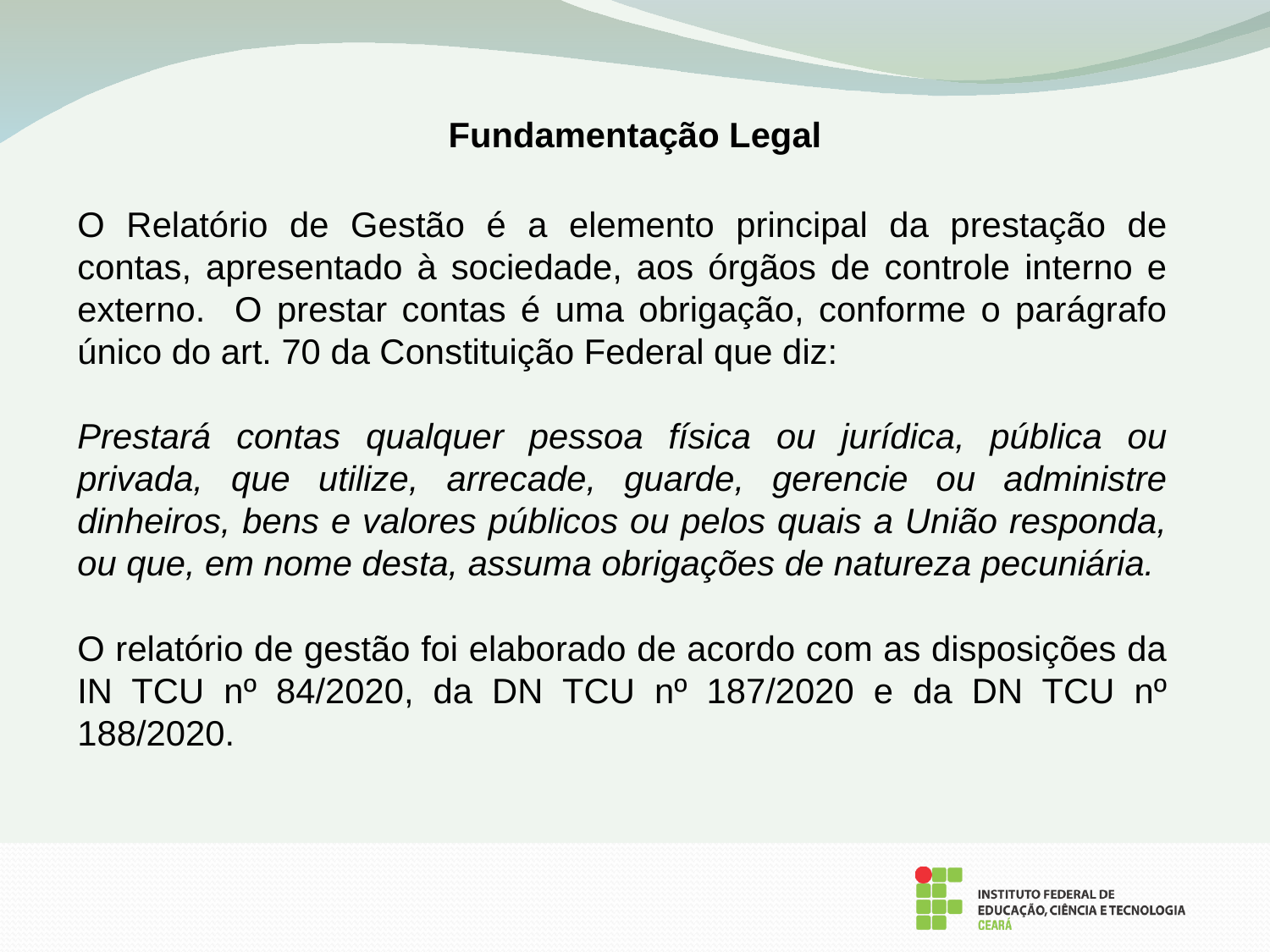

Fundamentação Legal
O Relatório de Gestão é a elemento principal da prestação de contas, apresentado à sociedade, aos órgãos de controle interno e externo.  O prestar contas é uma obrigação, conforme o parágrafo único do art. 70 da Constituição Federal que diz:

Prestará contas qualquer pessoa física ou jurídica, pública ou privada, que utilize, arrecade, guarde, gerencie ou administre dinheiros, bens e valores públicos ou pelos quais a União responda, ou que, em nome desta, assuma obrigações de natureza pecuniária.

O relatório de gestão foi elaborado de acordo com as disposições da IN TCU nº 84/2020, da DN TCU nº 187/2020 e da DN TCU nº 188/2020.